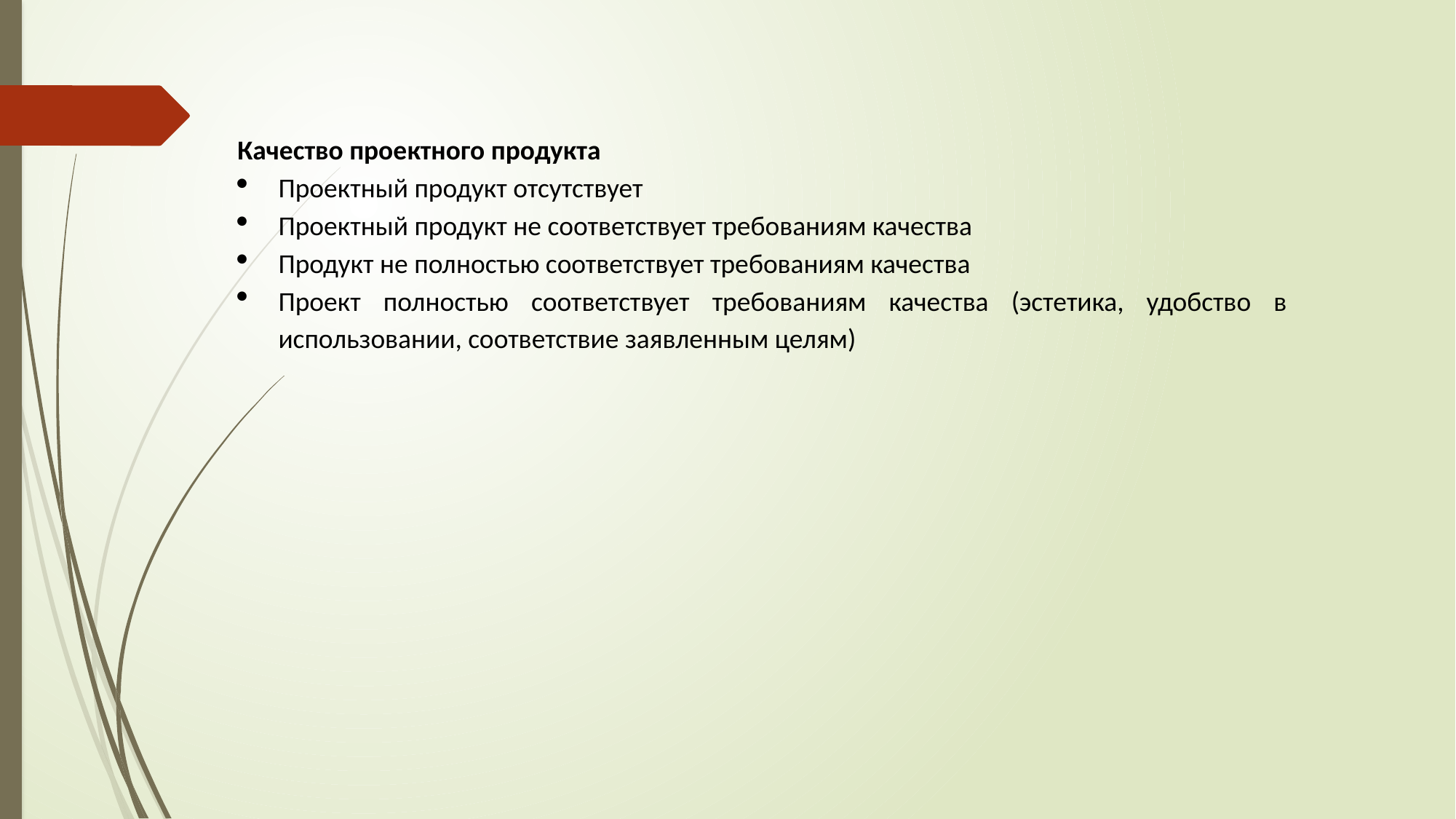

Качество проектного продукта
Проектный продукт отсутствует
Проектный продукт не соответствует требованиям качества
Продукт не полностью соответствует требованиям качества
Проект полностью соответствует требованиям качества (эстетика, удобство в использовании, соответствие заявленным целям)